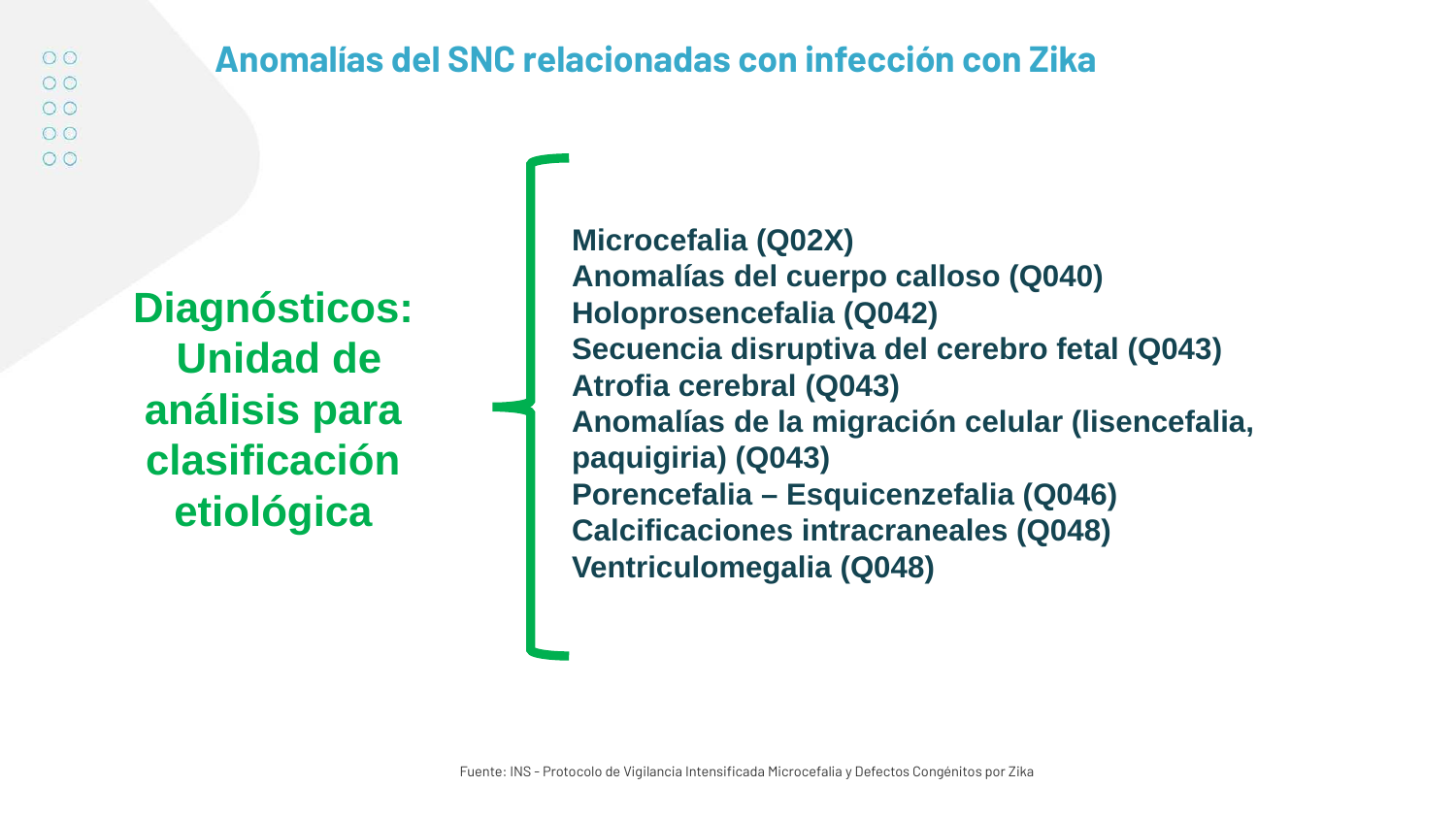

Anomalías del SNC relacionadas con infección con Zika

Microcefalia (Q02X)
Anomalías del cuerpo calloso (Q040)
Holoprosencefalia (Q042)
Secuencia disruptiva del cerebro fetal (Q043)
Atrofia cerebral (Q043)
Anomalías de la migración celular (lisencefalia, paquigiria) (Q043)
Porencefalia – Esquicenzefalia (Q046)
Calcificaciones intracraneales (Q048)
Ventriculomegalia (Q048)
Diagnósticos:  Unidad de análisis para clasificación etiológica
Fuente: INS - Protocolo de Vigilancia Intensificada Microcefalia y Defectos Congénitos por Zika